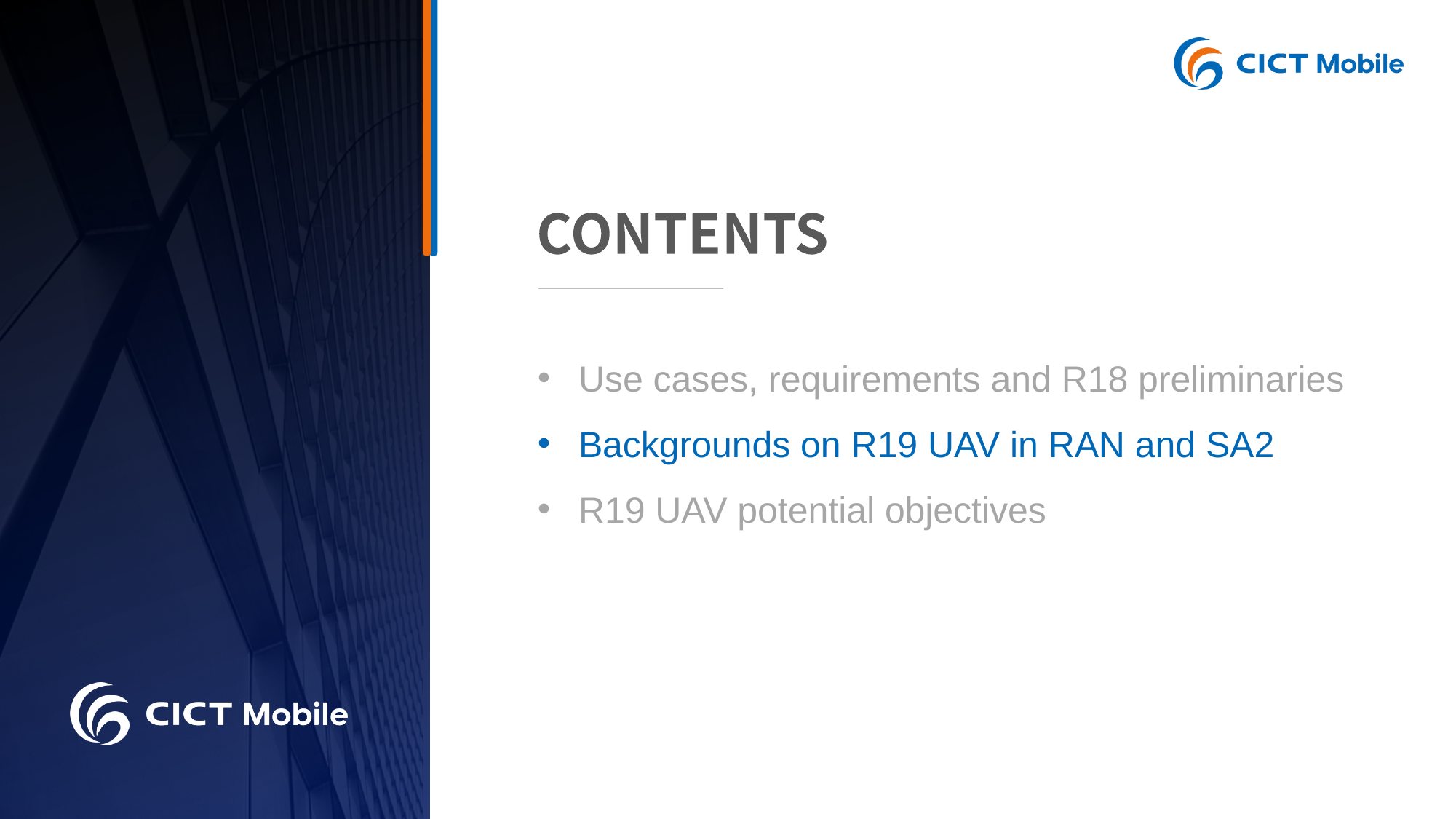

Use cases, requirements and R18 preliminaries
Backgrounds on R19 UAV in RAN and SA2
R19 UAV potential objectives